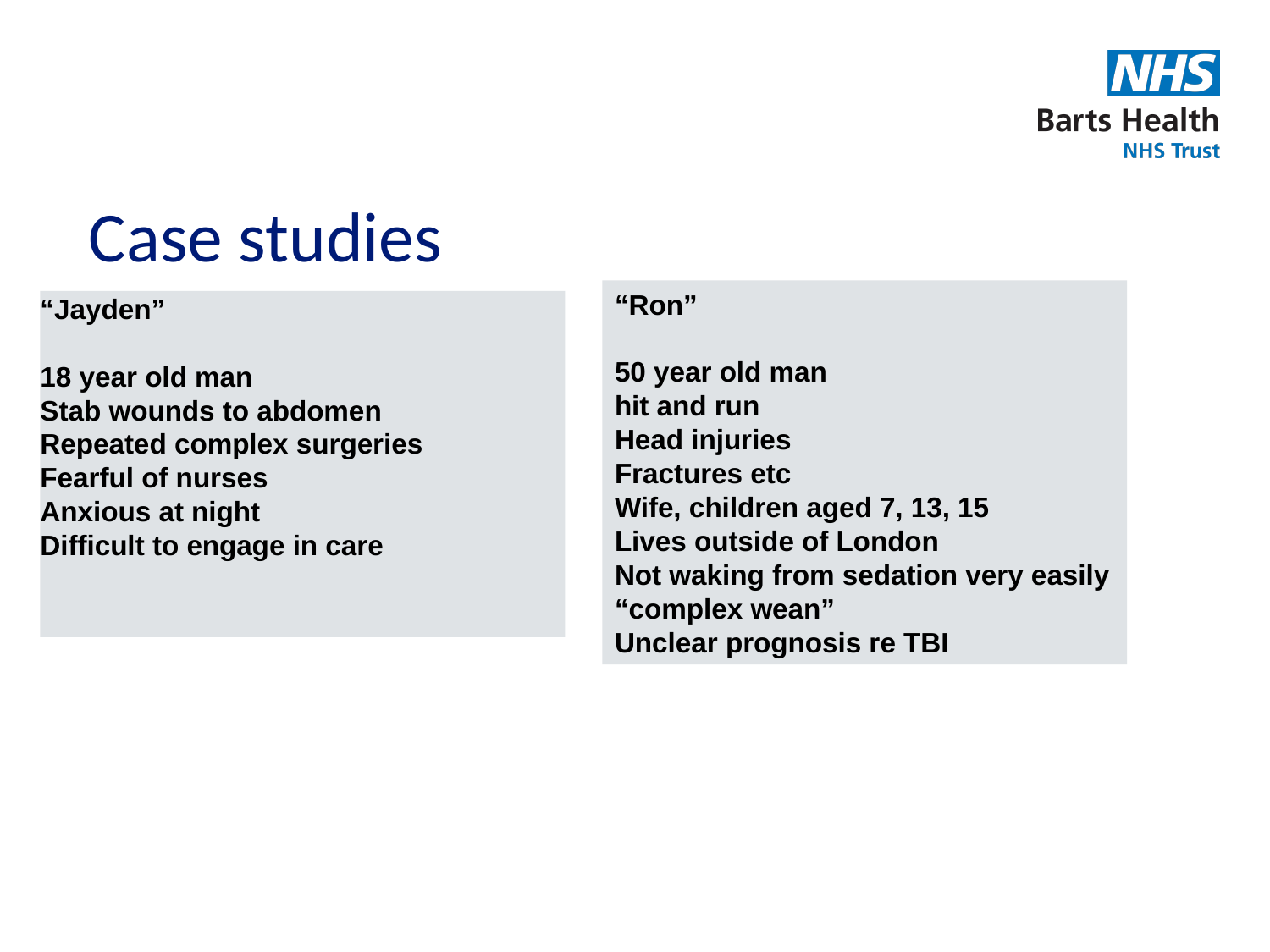

# Case studies
“Ron”

50 year old man
hit and run
Head injuries
Fractures etc
Wife, children aged 7, 13, 15
Lives outside of London
Not waking from sedation very easily
“complex wean”
Unclear prognosis re TBI

“Jayden”

18 year old man
Stab wounds to abdomen
Repeated complex surgeries
Fearful of nurses
Anxious at night
Difficult to engage in care